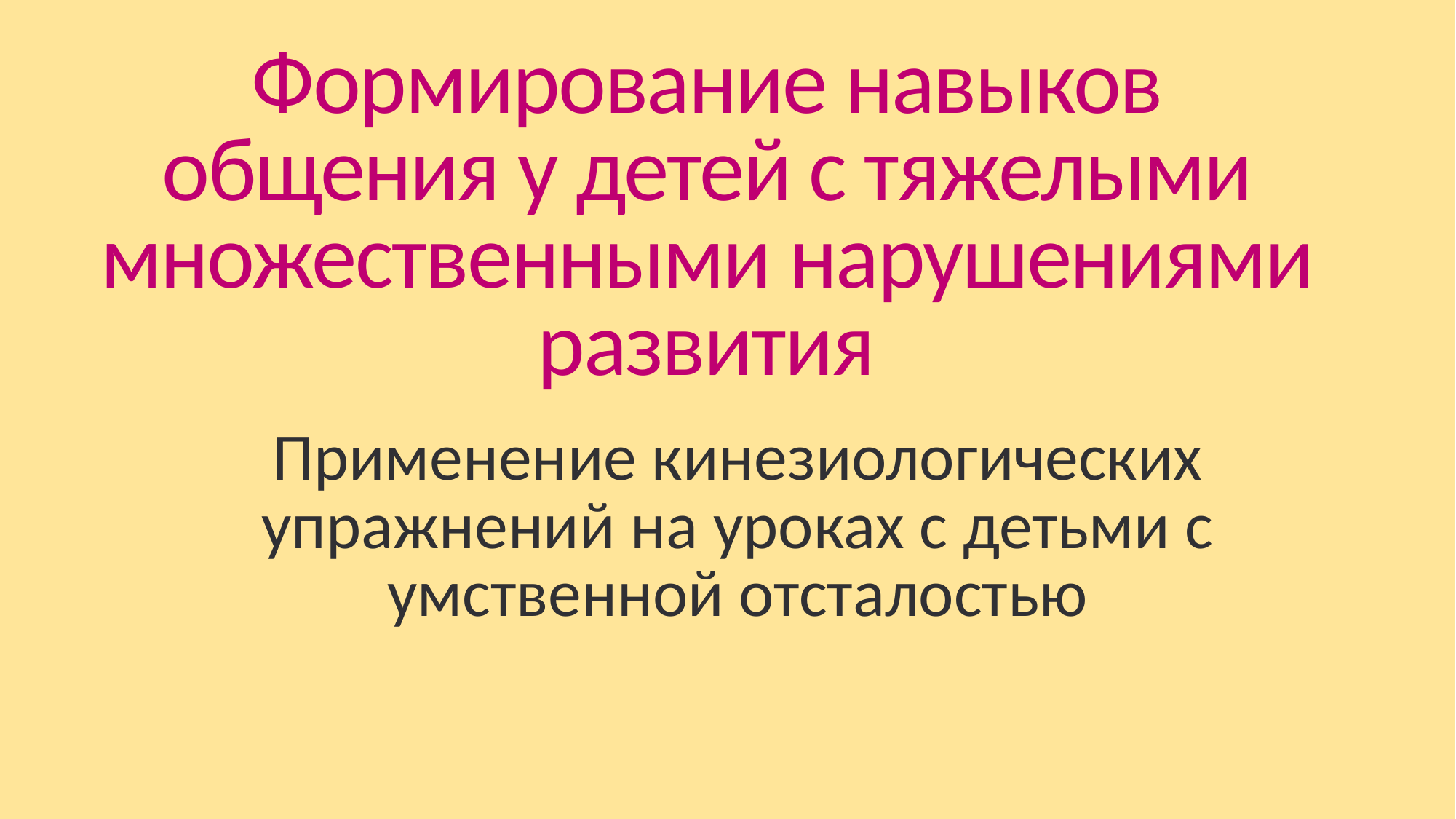

# Формирование навыков общения у детей с тяжелыми множественными нарушениями развития
Применение кинезиологических упражнений на уроках с детьми с умственной отсталостью